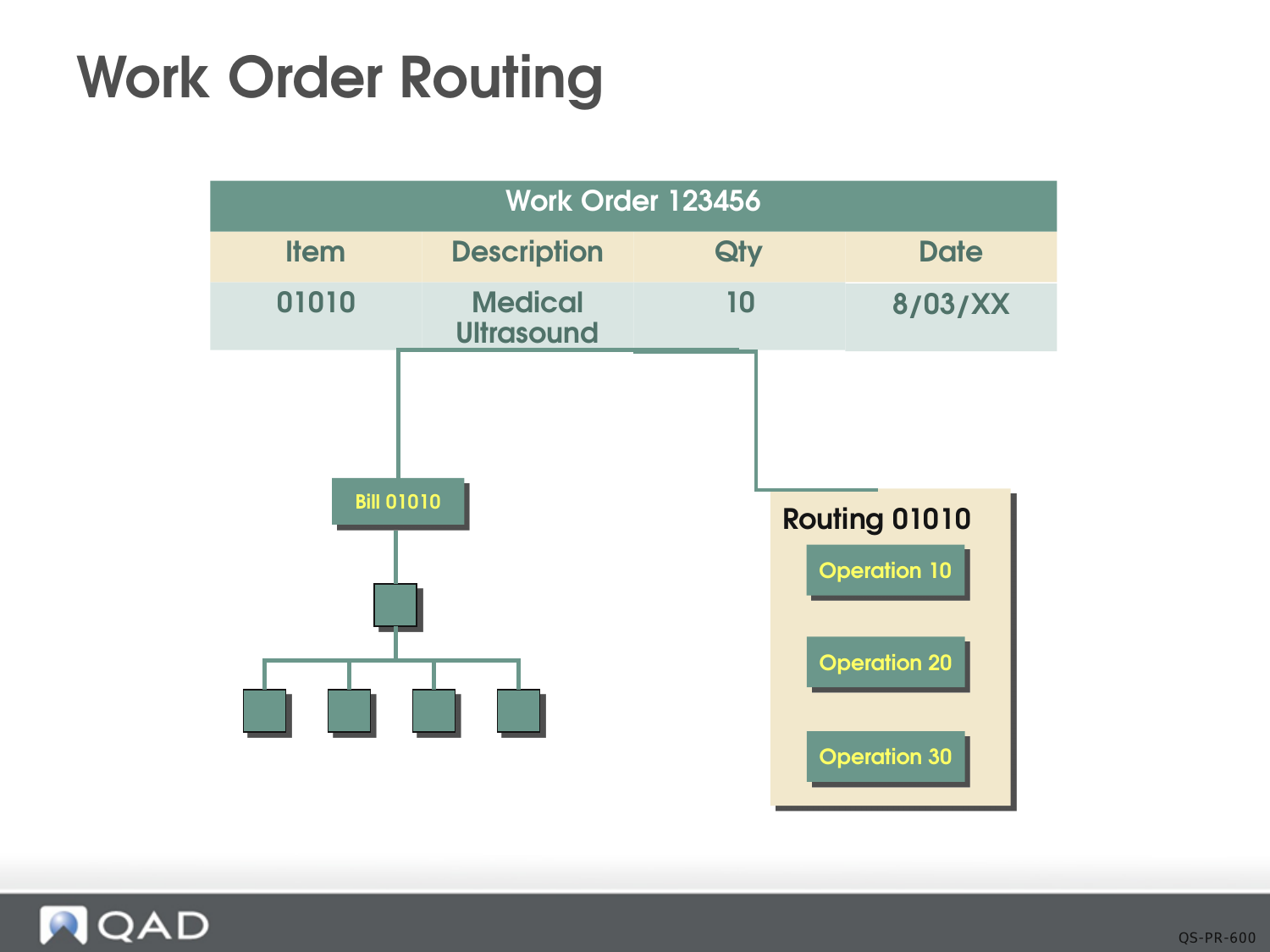

# Work Order Routing
Work Order 123456

Item

Description
Qty
Date

01010

Medical Ultrasound
10

8/03/XX

Bill 01010
Routing 01010
Operation 10

Operation 20

Operation 30
QS-PR-600